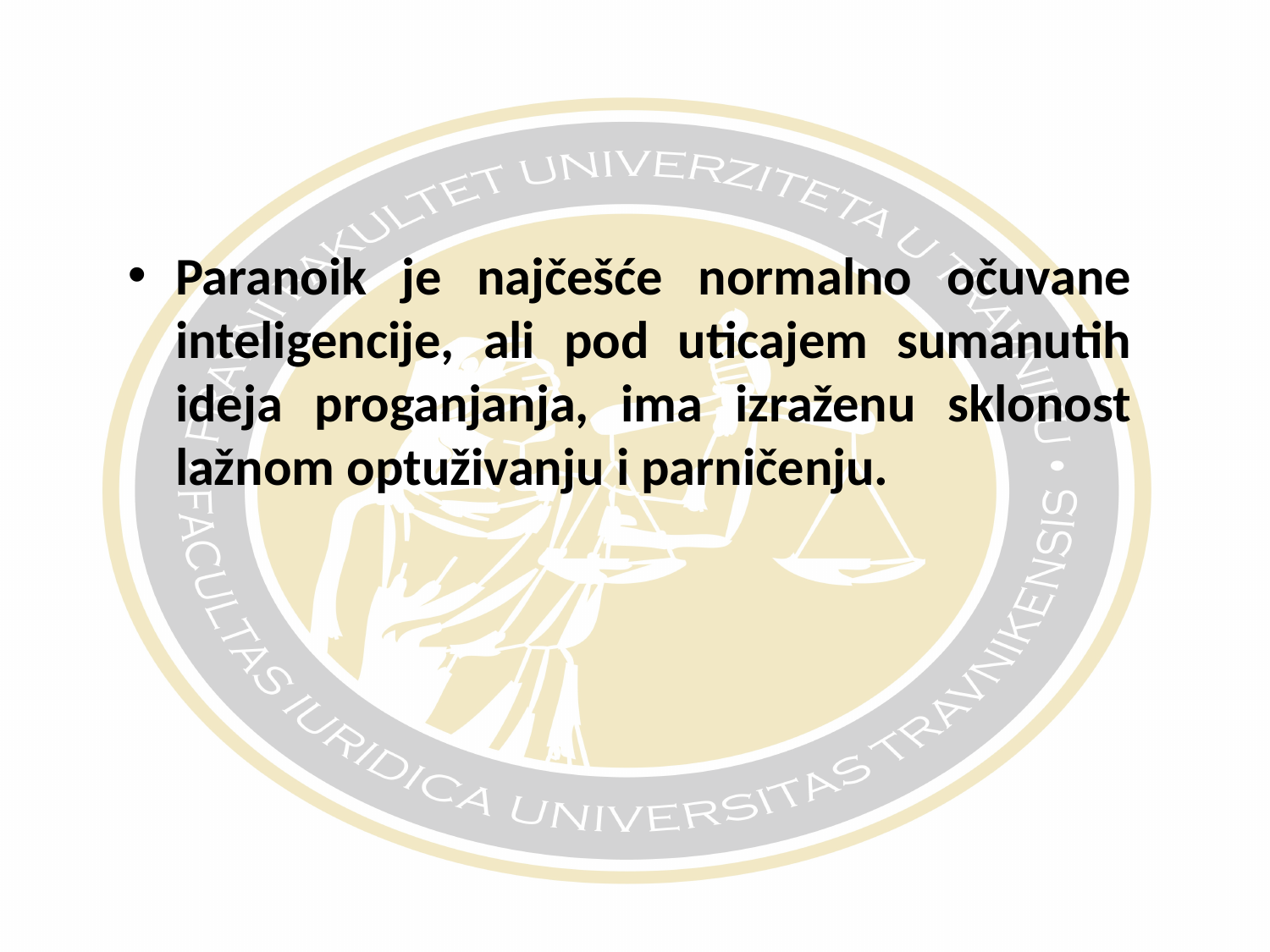

#
Paranoik je najčešće normalno očuvane inteligencije, ali pod uticajem sumanutih ideja proganjanja, ima izraženu sklonost lažnom optuživanju i parničenju.